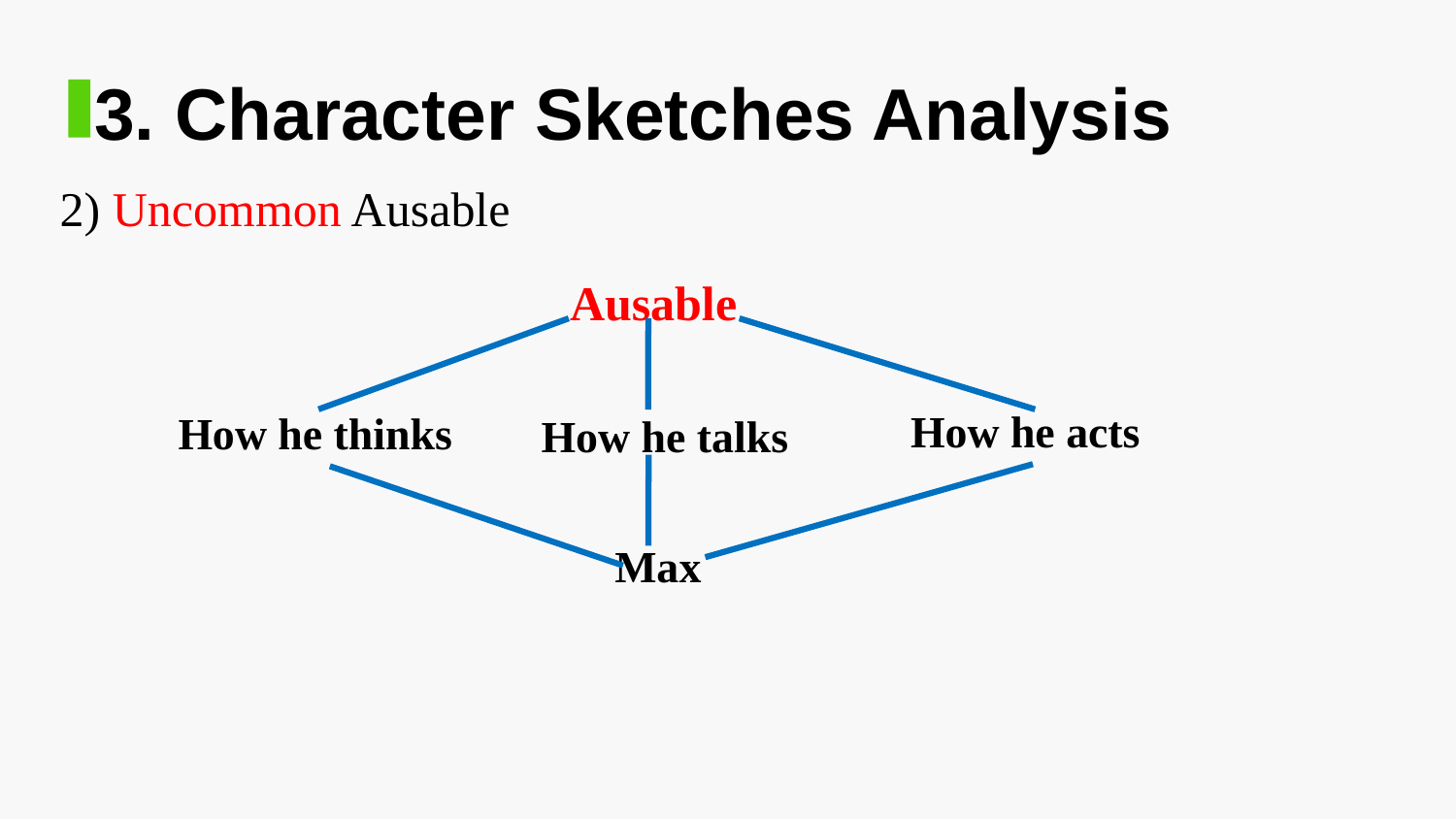

3. Character Sketches Analysis

2) Uncommon Ausable
Ausable
How he acts
How he thinks
How he talks
Max